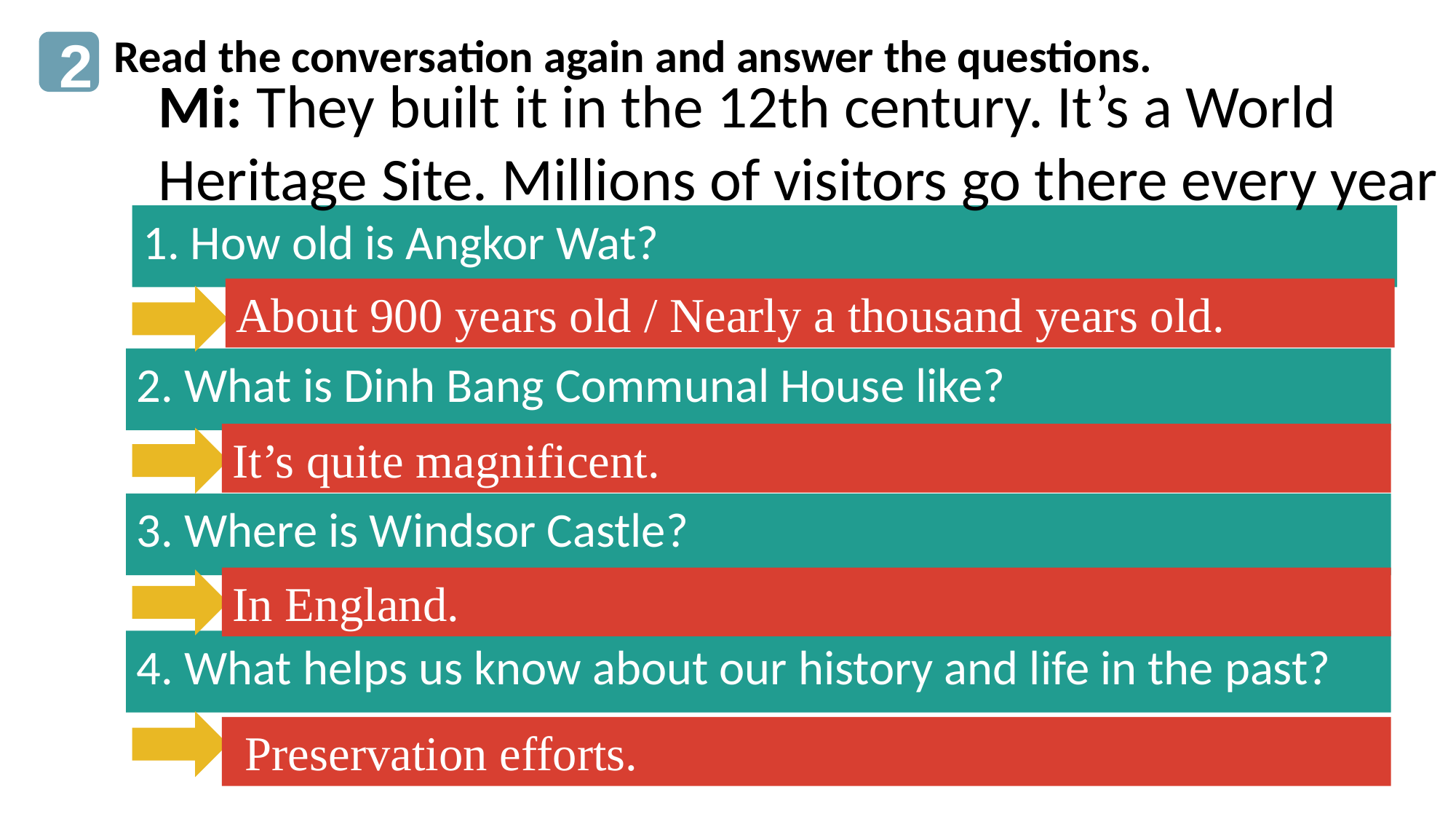

2
Read the conversation again and answer the questions.

Mi: They built it in the 12th century. It’s a World Heritage Site. Millions of visitors go there every year
1. How old is Angkor Wat?

About 900 years old / Nearly a thousand years old.

2. What is Dinh Bang Communal House like?
It’s quite magnificent.

3. Where is Windsor Castle?
In England.

4. What helps us know about our history and life in the past?

 Preservation efforts.
1. The best way to preserve our cultural ___________ is to share it with others.

2. Vietnamese people take great pride in their culture which has been ________________for thousands of years.

3. The foreign tourists gave a _____________performance of the Vietnamese folk songs and dances